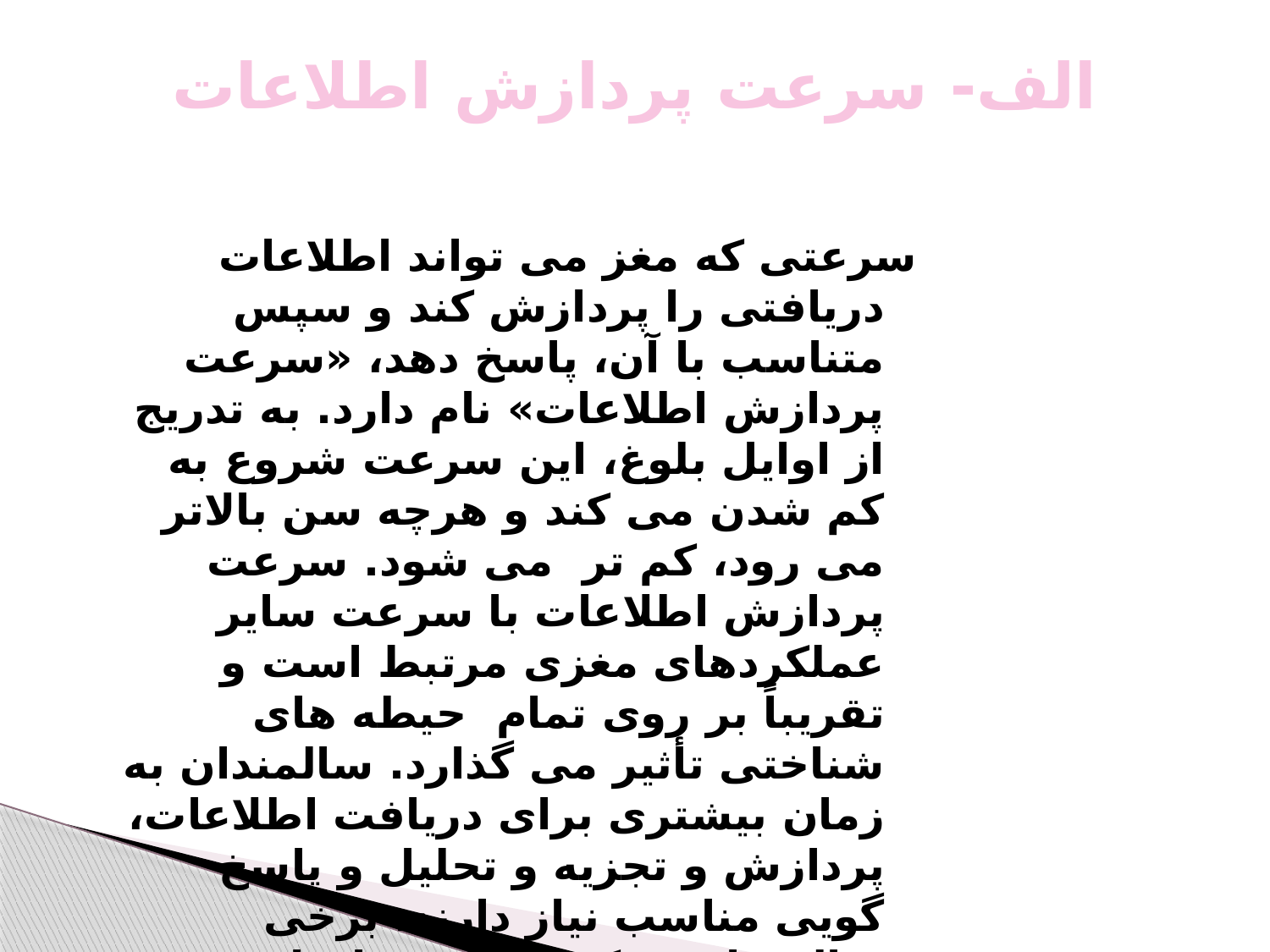

# الف- سرعت پردازش اطلاعات
سرعتی که مغز می تواند اطلاعات دریافتی را پردازش کند و سپس متناسب با آن، پاسخ دهد، «سرعت پردازش اطلاعات» نام دارد. به تدریج از اوایل بلوغ، این سرعت شروع به کم شدن می کند و هرچه سن بالاتر می رود، کم تر  می شود. سرعت پردازش اطلاعات با سرعت سایر عملکردهای مغزی مرتبط است و تقریباً بر روی تمام  حیطه های شناختی تأثیر می گذارد. سالمندان به زمان بیشتری برای دریافت اطلاعات، پردازش و تجزیه و تحلیل و پاسخ گویی مناسب نیاز دارند. برخی سالمندان ممکن است در انجام کارهای پیچیده مثل رانندگی که هم زمان نیاز به استفاده از توانمندیهای مختلف دارد، کندتر شوند؛ گرچه در برخی تواناییها با تجر به تر هستند.